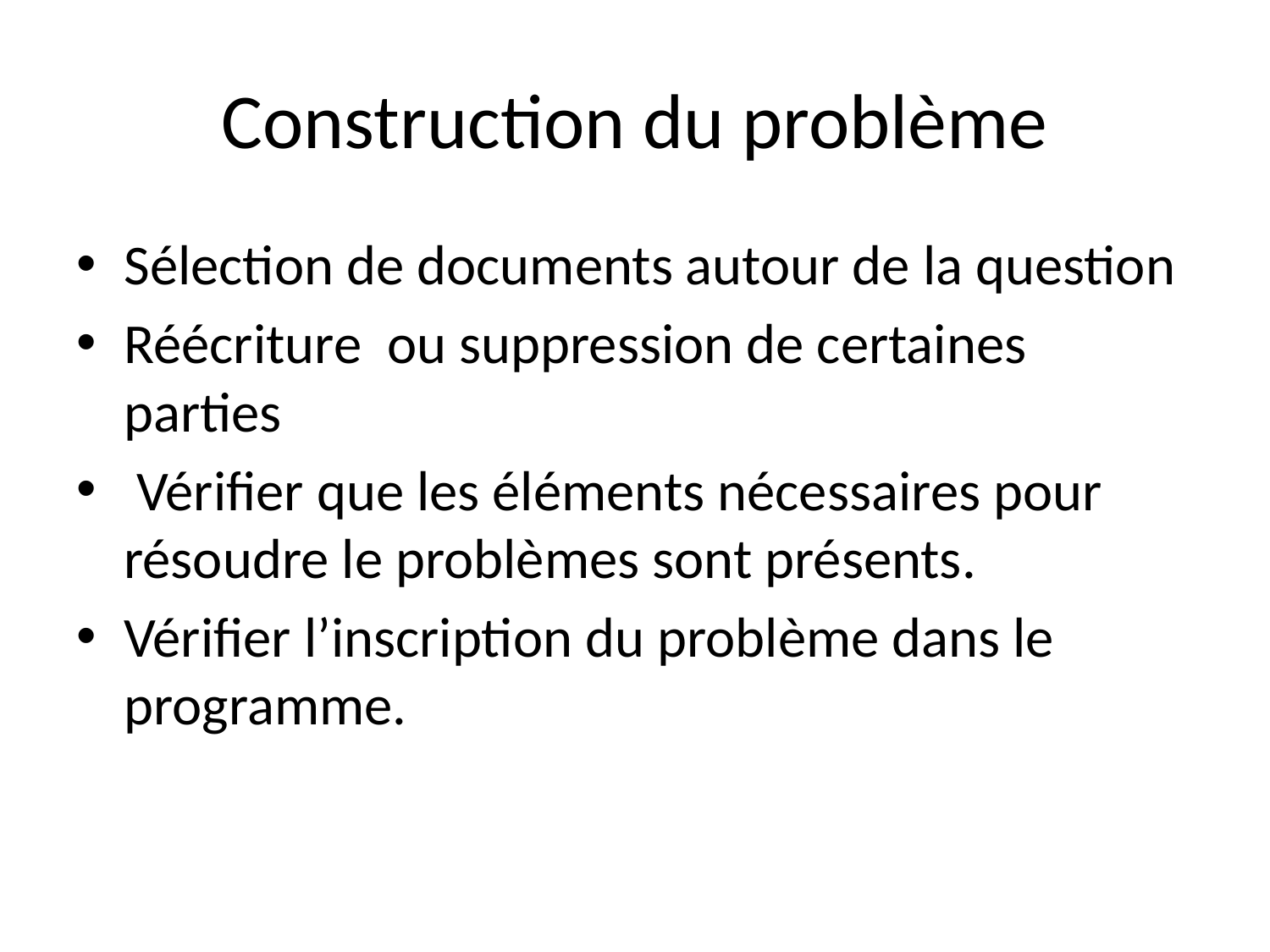

# Construction du problème
Sélection de documents autour de la question
Réécriture  ou suppression de certaines parties
 Vérifier que les éléments nécessaires pour résoudre le problèmes sont présents.
Vérifier l’inscription du problème dans le programme.